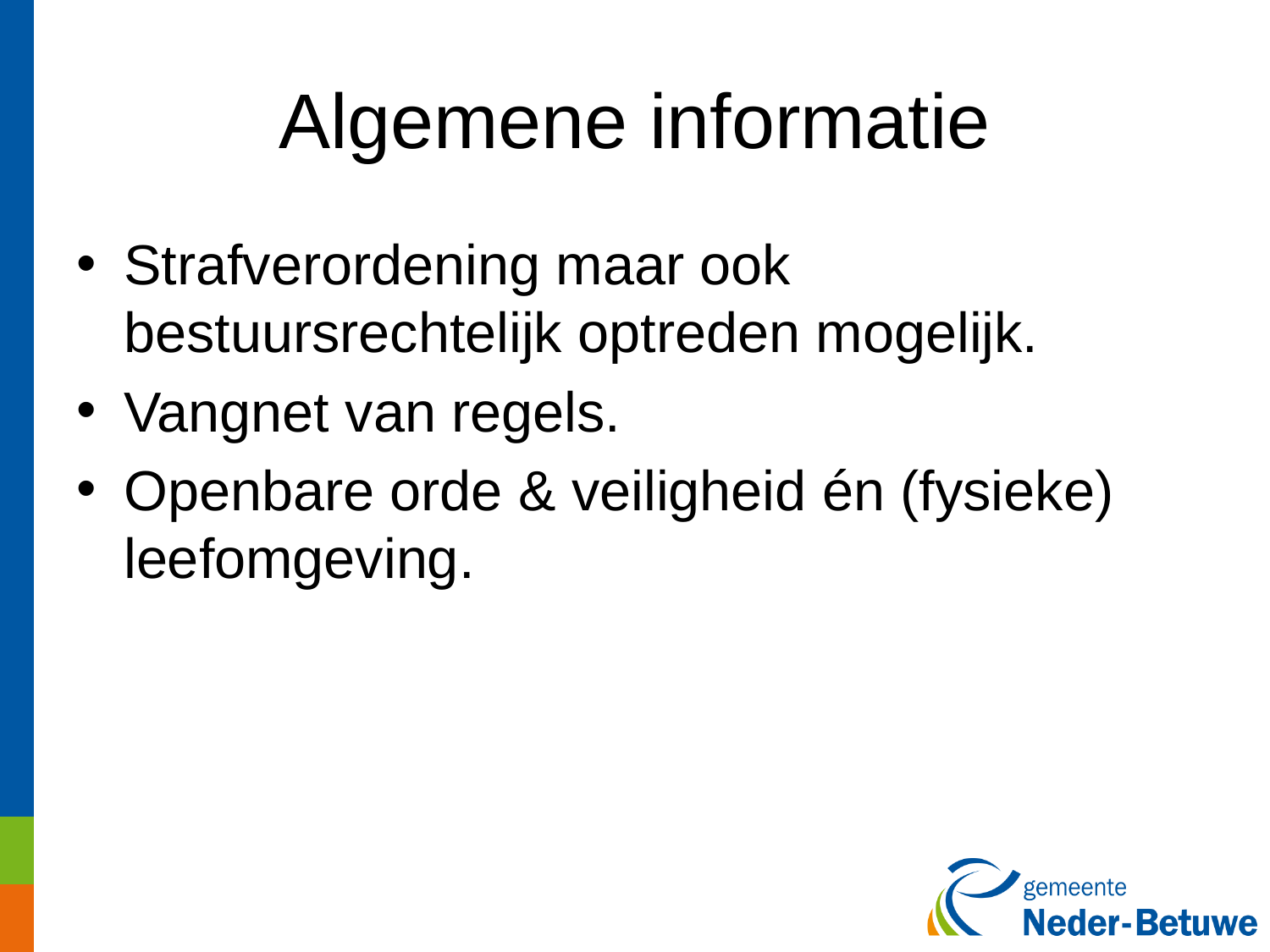

# Algemene informatie
Strafverordening maar ook bestuursrechtelijk optreden mogelijk.
Vangnet van regels.
Openbare orde & veiligheid én (fysieke) leefomgeving.